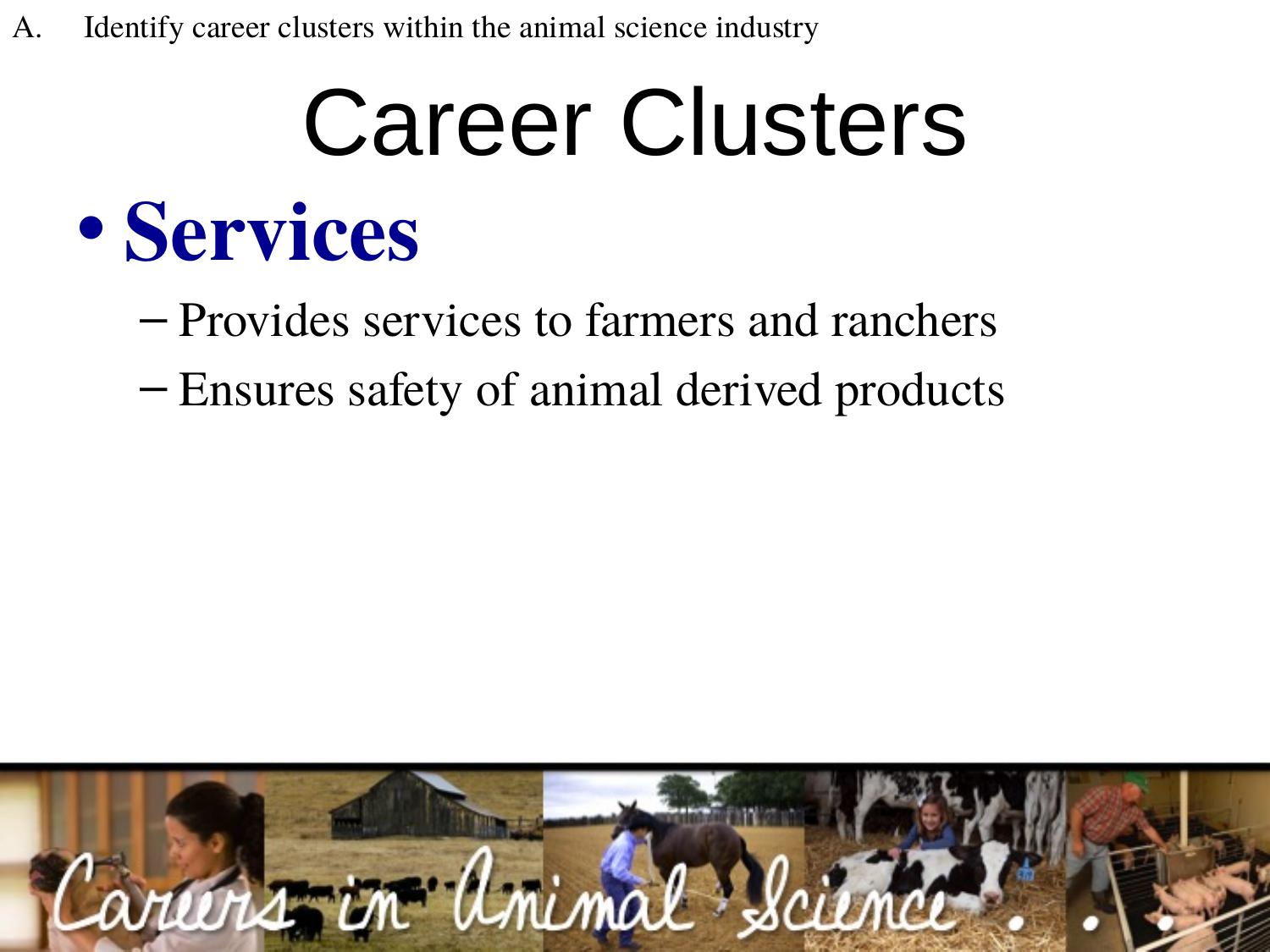

Identify career clusters within the animal science industry
# Career Clusters
Services
Provides services to farmers and ranchers
Ensures safety of animal derived products